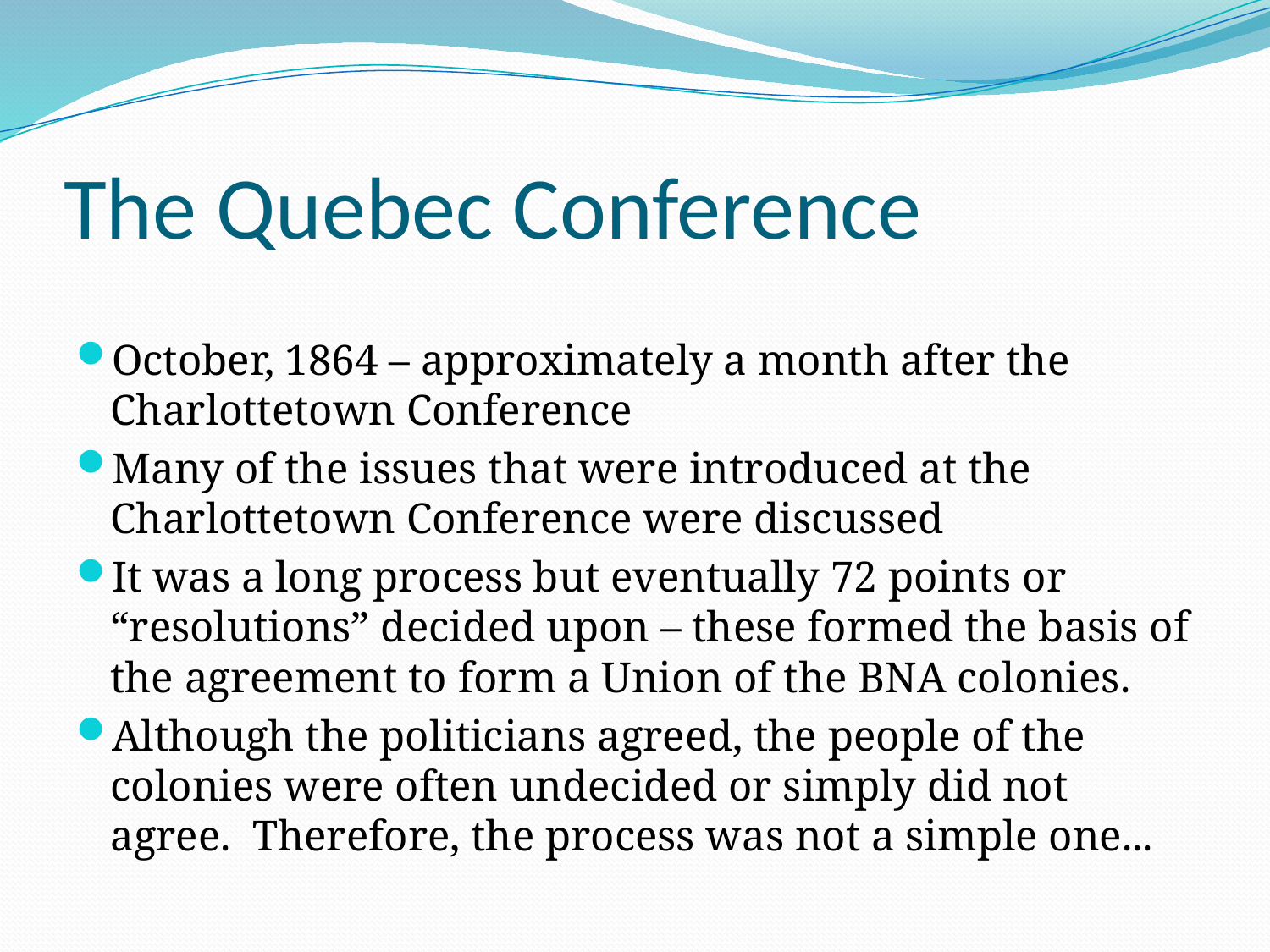

# The Quebec Conference

October, 1864 – approximately a month after the Charlottetown Conference
Many of the issues that were introduced at the Charlottetown Conference were discussed
It was a long process but eventually 72 points or “resolutions” decided upon – these formed the basis of the agreement to form a Union of the BNA colonies.
Although the politicians agreed, the people of the colonies were often undecided or simply did not agree.  Therefore, the process was not a simple one...